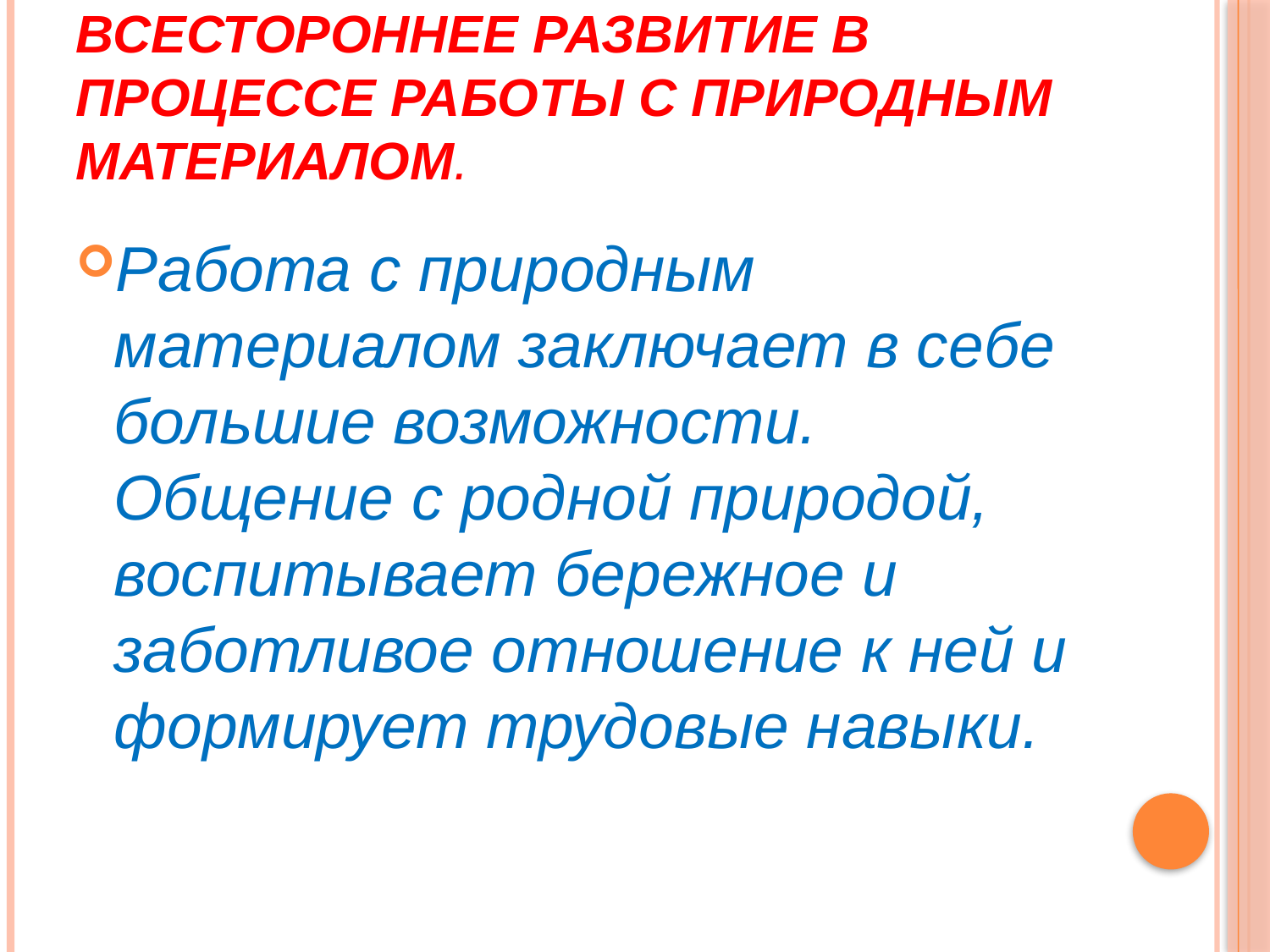

# Всестороннее развитие в процессе работы с природным материалом.
Работа с природным материалом заключает в себе большие возможности. Общение с родной природой, воспитывает бережное и заботливое отношение к ней и формирует трудовые навыки.